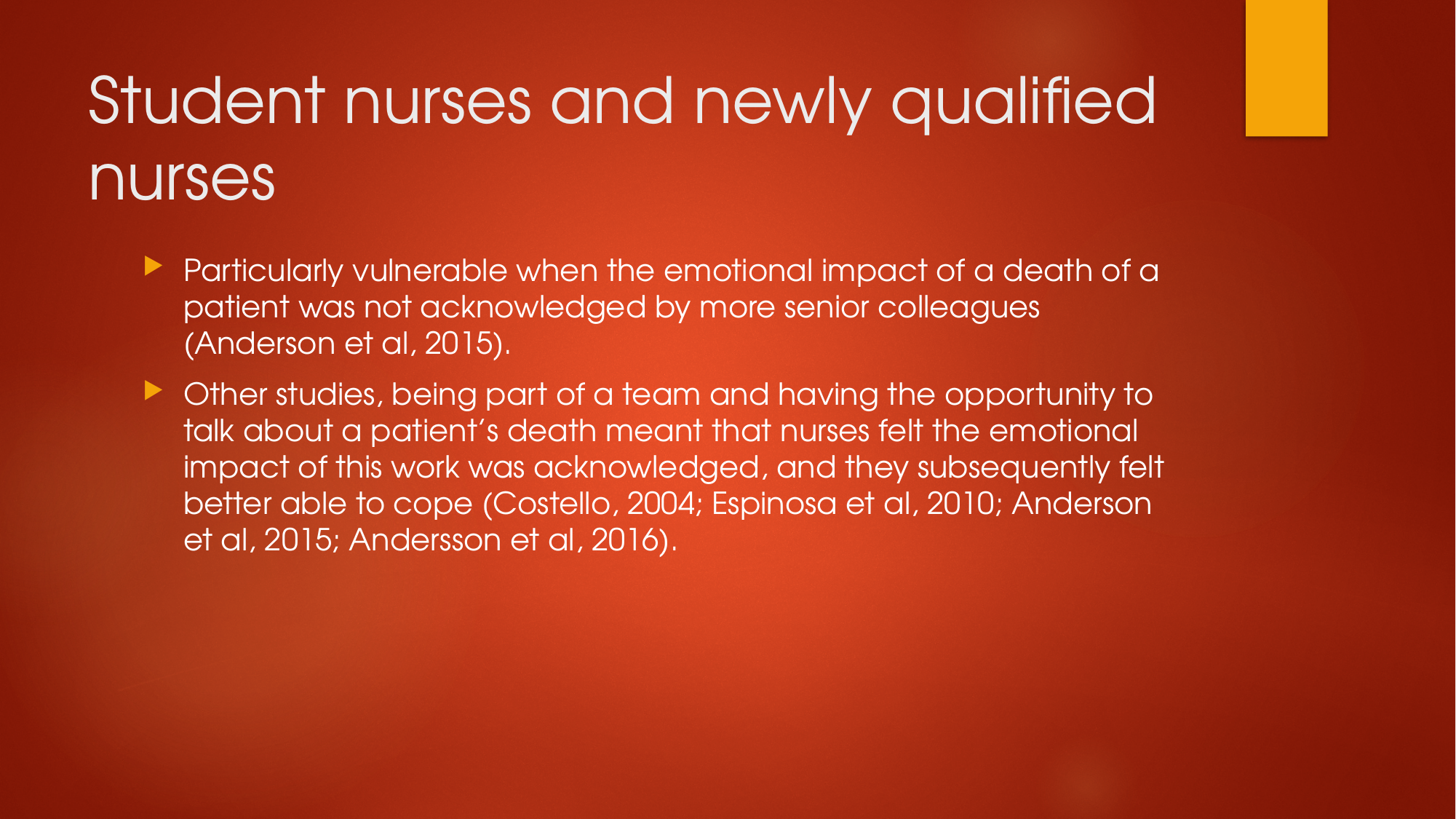

# Student nurses and newly qualified nurses
Particularly vulnerable when the emotional impact of a death of a patient was not acknowledged by more senior colleagues (Anderson et al, 2015).
Other studies, being part of a team and having the opportunity to talk about a patient’s death meant that nurses felt the emotional impact of this work was acknowledged, and they subsequently felt better able to cope (Costello, 2004; Espinosa et al, 2010; Anderson et al, 2015; Andersson et al, 2016).